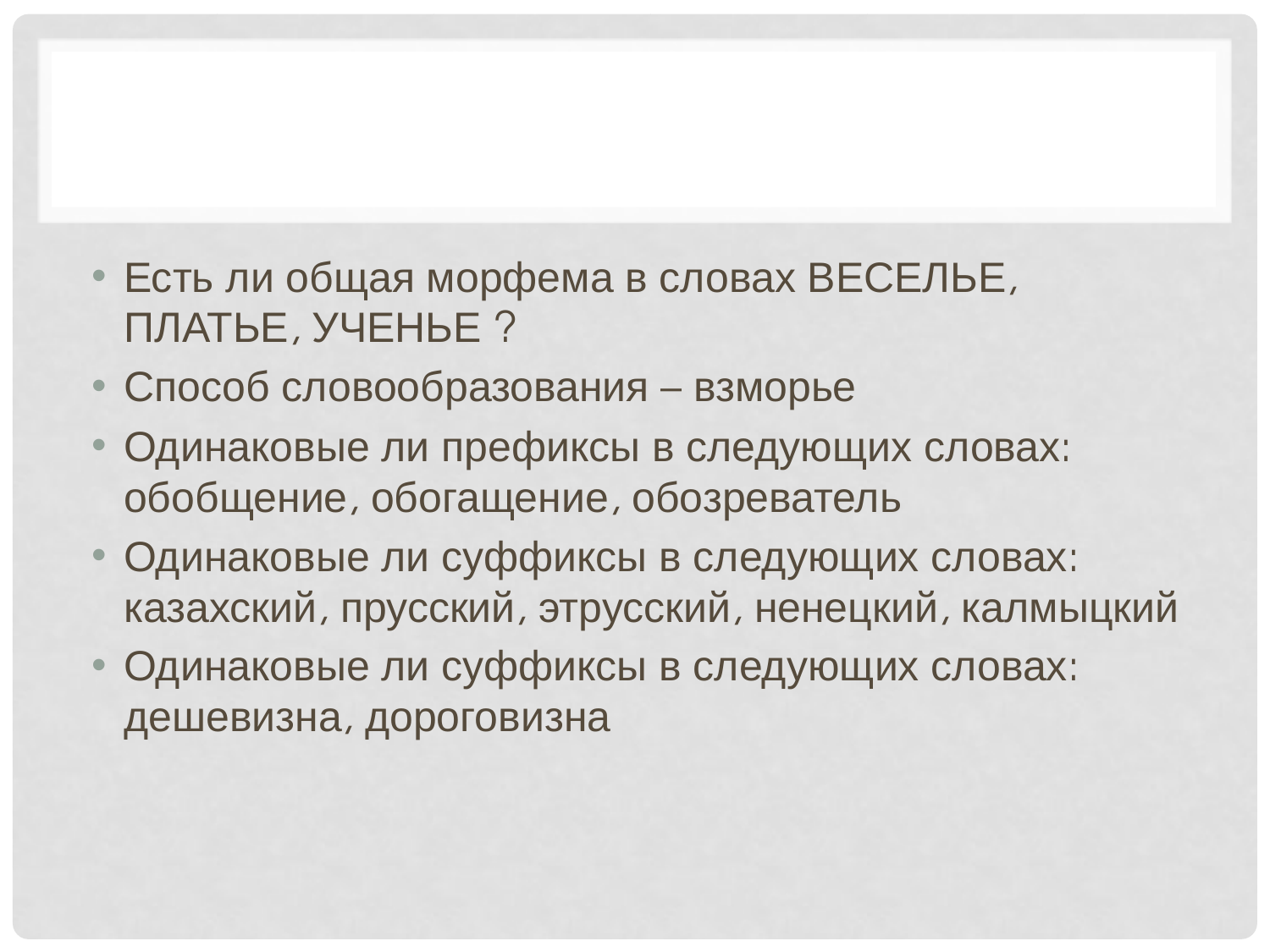

#
Есть ли общая морфема в словах ВЕСЕЛЬЕ, ПЛАТЬЕ, УЧЕНЬЕ ?
Способ словообразования – взморье
Одинаковые ли префиксы в следующих словах: обобщение, обогащение, обозреватель
Одинаковые ли суффиксы в следующих словах: казахский, прусский, этрусский, ненецкий, калмыцкий
Одинаковые ли суффиксы в следующих словах: дешевизна, дороговизна